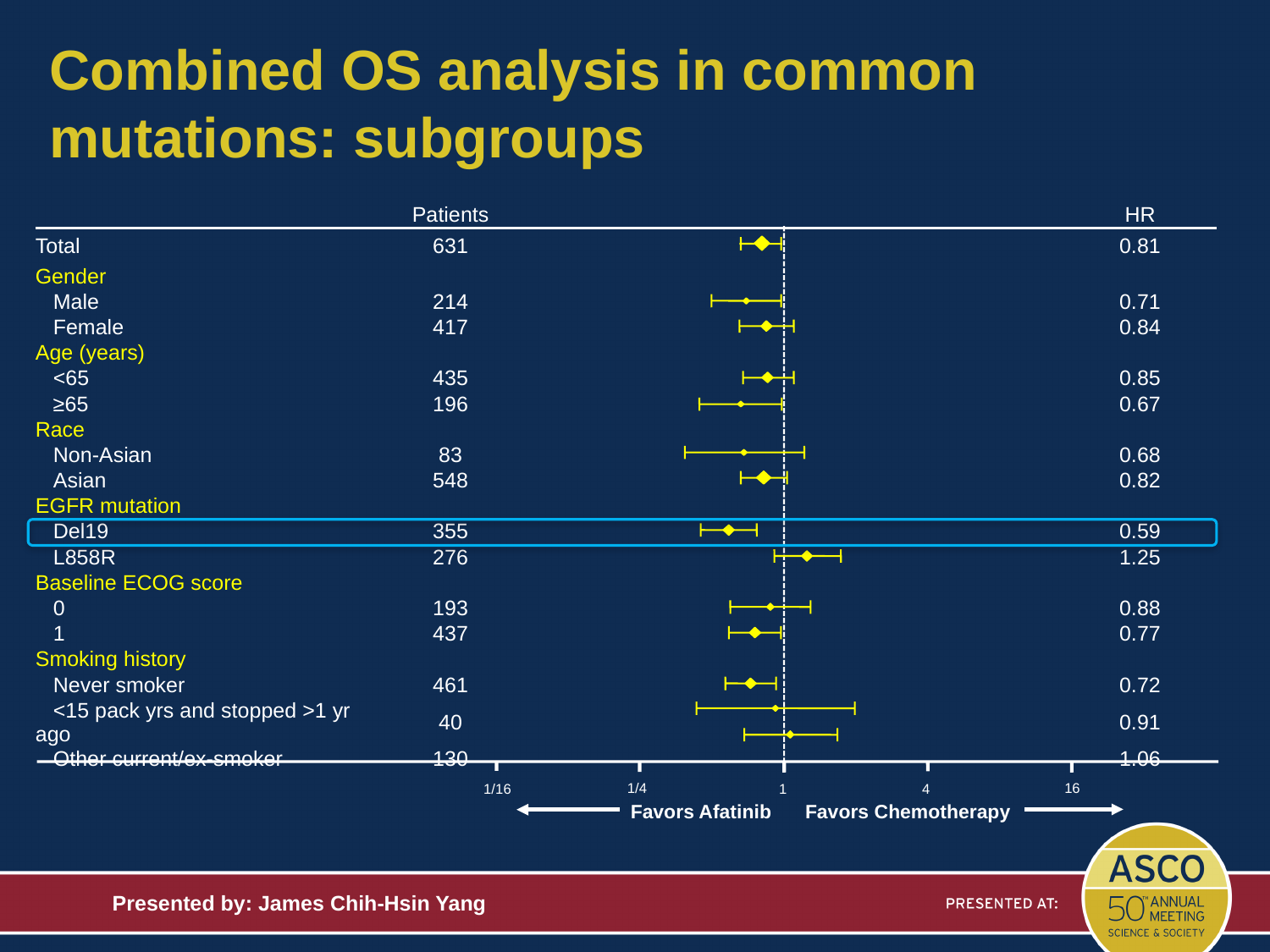

# Combined OS analysis in common mutations: subgroups
|  | Patients |  | HR |
| --- | --- | --- | --- |
| Total | 631 |  | 0.81 |
| Gender |  |  |  |
| Male | 214 |  | 0.71 |
| Female | 417 |  | 0.84 |
| Age (years) |  |  |  |
| <65 | 435 |  | 0.85 |
| ≥65 | 196 |  | 0.67 |
| Race |  |  |  |
| Non-Asian | 83 |  | 0.68 |
| Asian | 548 |  | 0.82 |
| EGFR mutation |  |  |  |
| Del19 | 355 |  | 0.59 |
| L858R | 276 |  | 1.25 |
| Baseline ECOG score |  |  |  |
| 0 | 193 |  | 0.88 |
| 1 | 437 |  | 0.77 |
| Smoking history |  |  |  |
| Never smoker | 461 |  | 0.72 |
| <15 pack yrs and stopped >1 yr ago | 40 |  | 0.91 |
| Other current/ex-smoker | 130 |  | 1.06 |

1/4
16
1/16
4
1
 Favors Afatinib
 Favors Chemotherapy
Presented by: James Chih-Hsin Yang